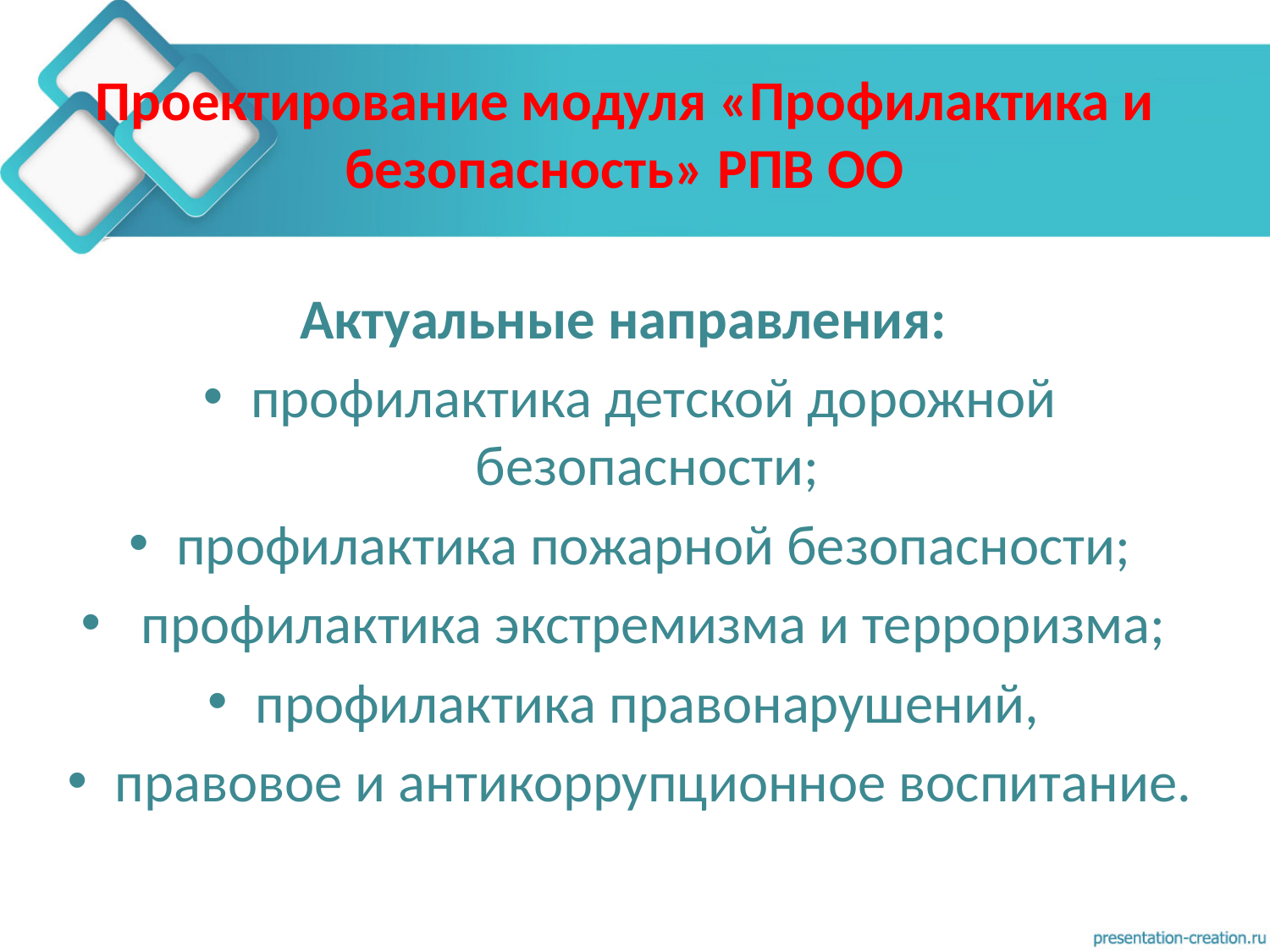

# Проектирование модуля «Профилактика и безопасность» РПВ ОО
Актуальные направления:
профилактика детской дорожной безопасности;
профилактика пожарной безопасности;
 профилактика экстремизма и терроризма;
профилактика правонарушений,
правовое и антикоррупционное воспитание.